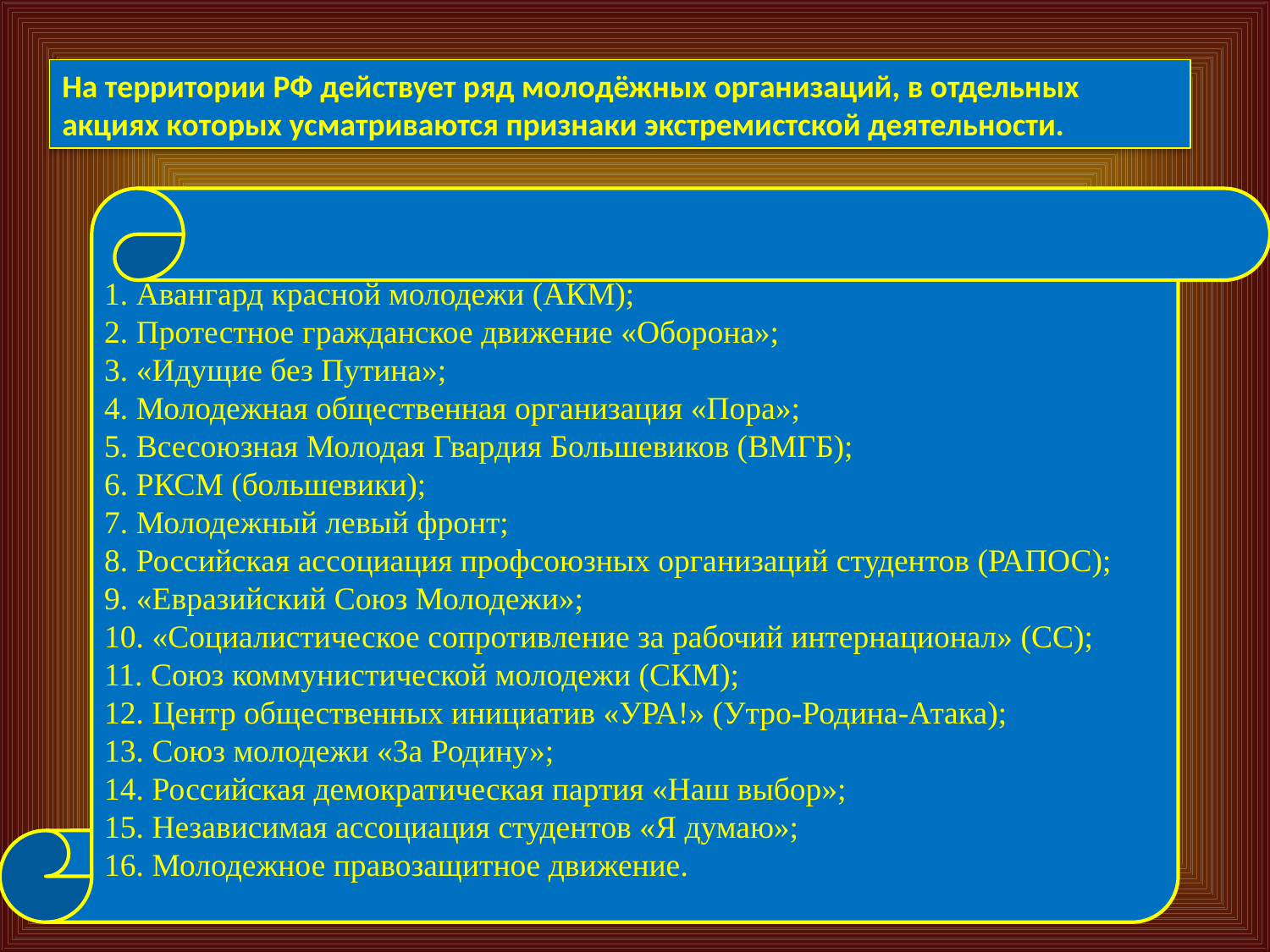

На территории РФ действует ряд молодёжных организаций, в отдельных акциях которых усматриваются признаки экстремистской деятельности.
1. Авангард красной молодежи (АКМ);
2. Протестное гражданское движение «Оборона»;
3. «Идущие без Путина»;
4. Молодежная общественная организация «Пора»;
5. Всесоюзная Молодая Гвардия Большевиков (ВМГБ);
6. РКСМ (большевики);
7. Молодежный левый фронт;
8. Российская ассоциация профсоюзных организаций студентов (РАПОС);
9. «Евразийский Союз Молодежи»;
10. «Социалистическое сопротивление за рабочий интернационал» (СС);
11. Союз коммунистической молодежи (СКМ);
12. Центр общественных инициатив «УРА!» (Утро-Родина-Атака);
13. Союз молодежи «За Родину»;
14. Российская демократическая партия «Наш выбор»;
15. Независимая ассоциация студентов «Я думаю»;
16. Молодежное правозащитное движение.